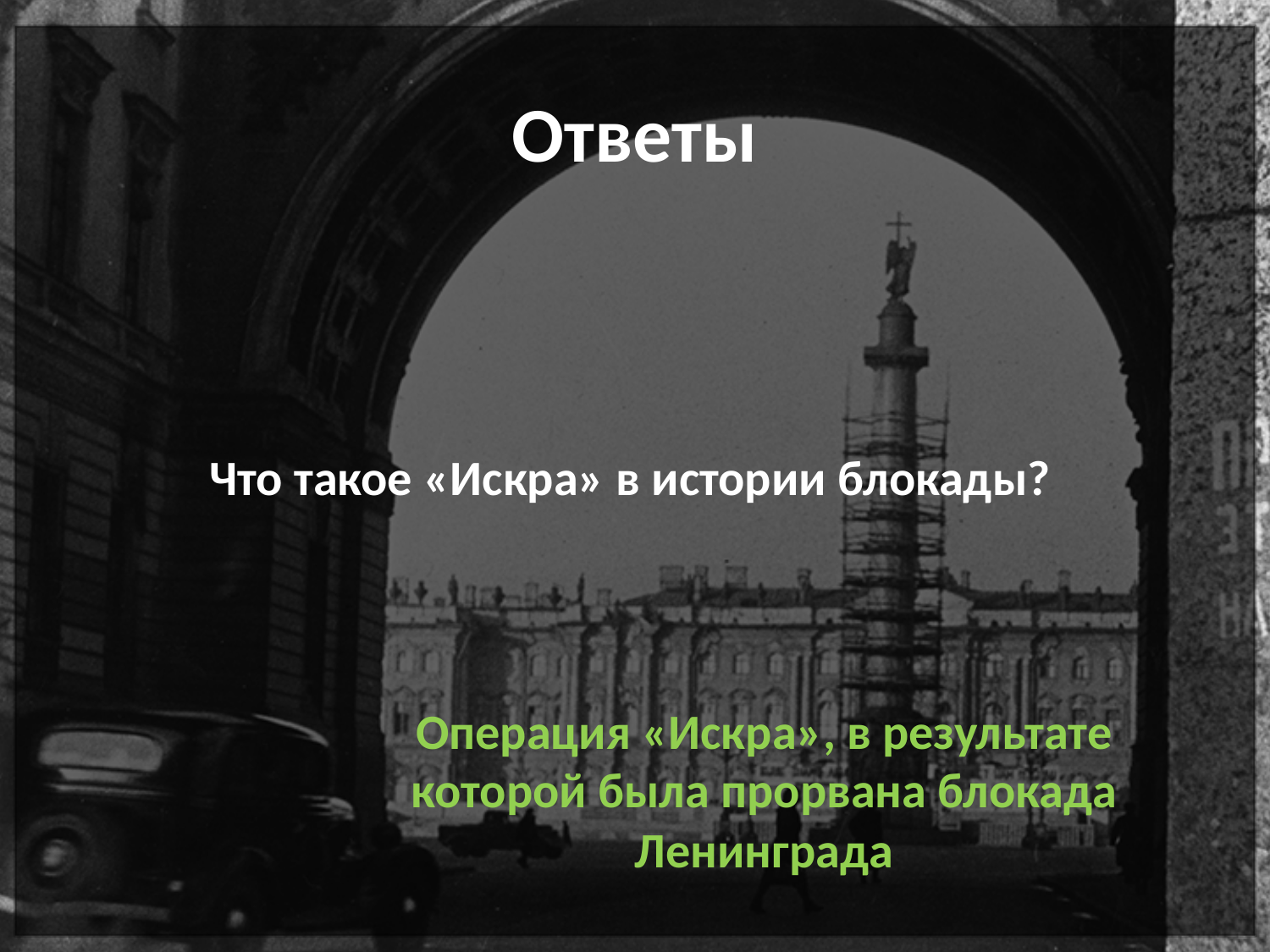

Ответы
Что такое «Искра» в истории блокады?

Операция «Искра», в результате которой была прорвана блокада Ленинграда